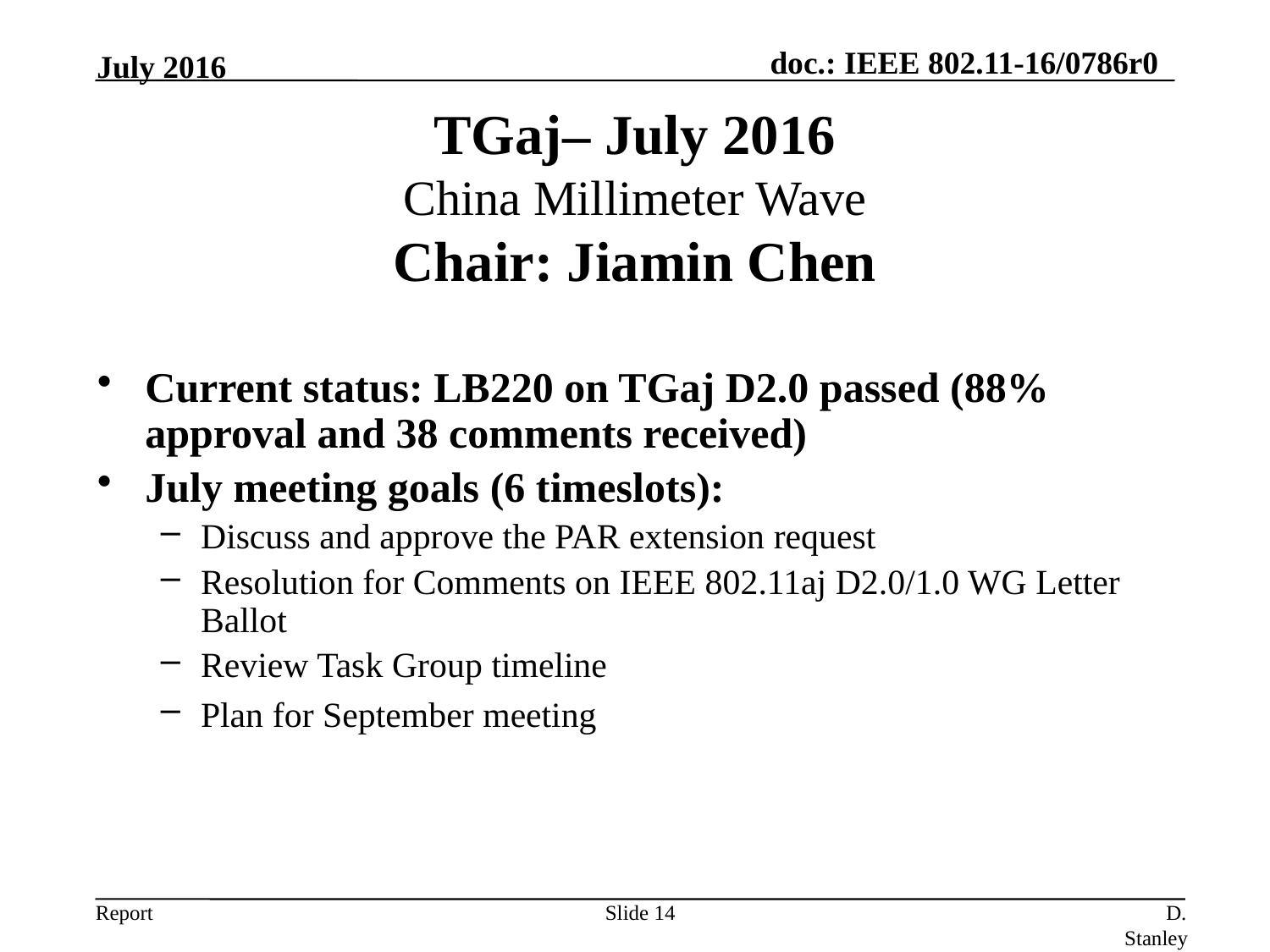

July 2016
# TGaj– July 2016 China Millimeter Wave Chair: Jiamin Chen
Current status: LB220 on TGaj D2.0 passed (88% approval and 38 comments received)
July meeting goals (6 timeslots):
Discuss and approve the PAR extension request
Resolution for Comments on IEEE 802.11aj D2.0/1.0 WG Letter Ballot
Review Task Group timeline
Plan for September meeting

Slide 14
D. Stanley, HP Enterprise